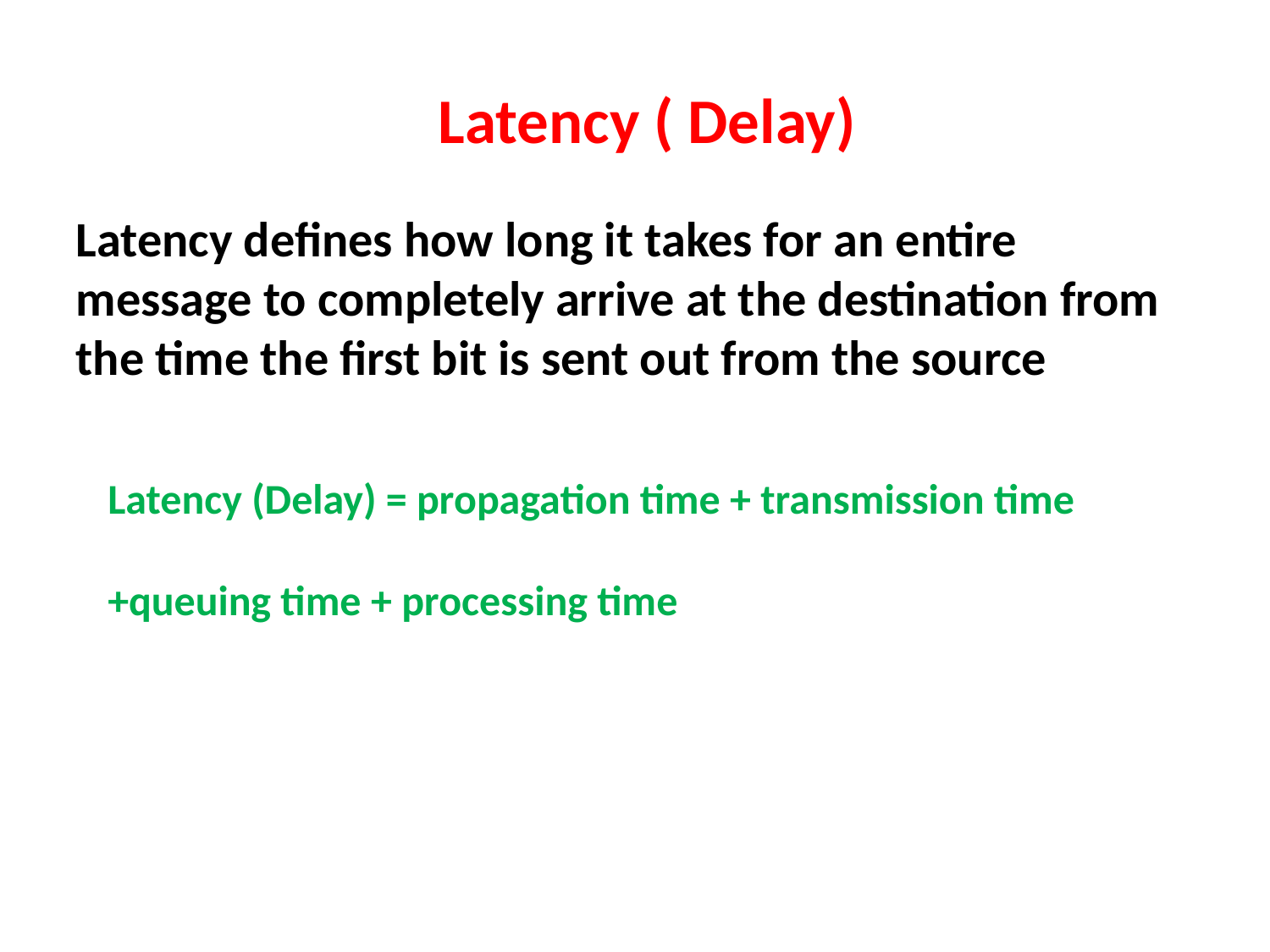

Latency ( Delay)
Latency defines how long it takes for an entire message to completely arrive at the destination from the time the first bit is sent out from the source
Latency (Delay) = propagation time + transmission time

+queuing time + processing time